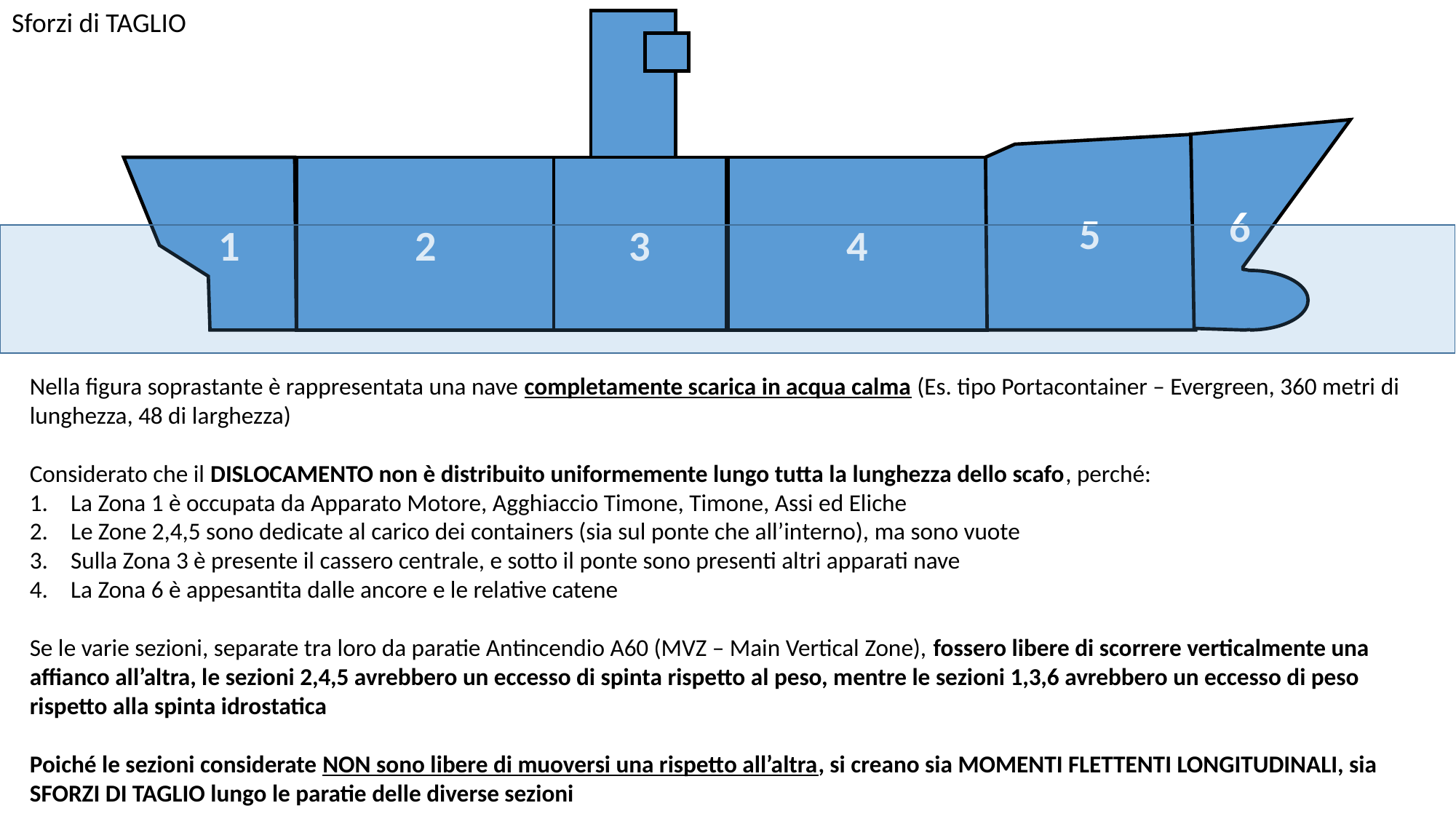

Sforzi di TAGLIO

3
    6

5
    1
2
4

Nella figura soprastante è rappresentata una nave completamente scarica in acqua calma (Es. tipo Portacontainer – Evergreen, 360 metri di lunghezza, 48 di larghezza)

Considerato che il DISLOCAMENTO non è distribuito uniformemente lungo tutta la lunghezza dello scafo, perché:
La Zona 1 è occupata da Apparato Motore, Agghiaccio Timone, Timone, Assi ed Eliche
Le Zone 2,4,5 sono dedicate al carico dei containers (sia sul ponte che all’interno), ma sono vuote
Sulla Zona 3 è presente il cassero centrale, e sotto il ponte sono presenti altri apparati nave
La Zona 6 è appesantita dalle ancore e le relative catene

Se le varie sezioni, separate tra loro da paratie Antincendio A60 (MVZ – Main Vertical Zone), fossero libere di scorrere verticalmente una affianco all’altra, le sezioni 2,4,5 avrebbero un eccesso di spinta rispetto al peso, mentre le sezioni 1,3,6 avrebbero un eccesso di peso rispetto alla spinta idrostatica

Poiché le sezioni considerate NON sono libere di muoversi una rispetto all’altra, si creano sia MOMENTI FLETTENTI LONGITUDINALI, sia SFORZI DI TAGLIO lungo le paratie delle diverse sezioni